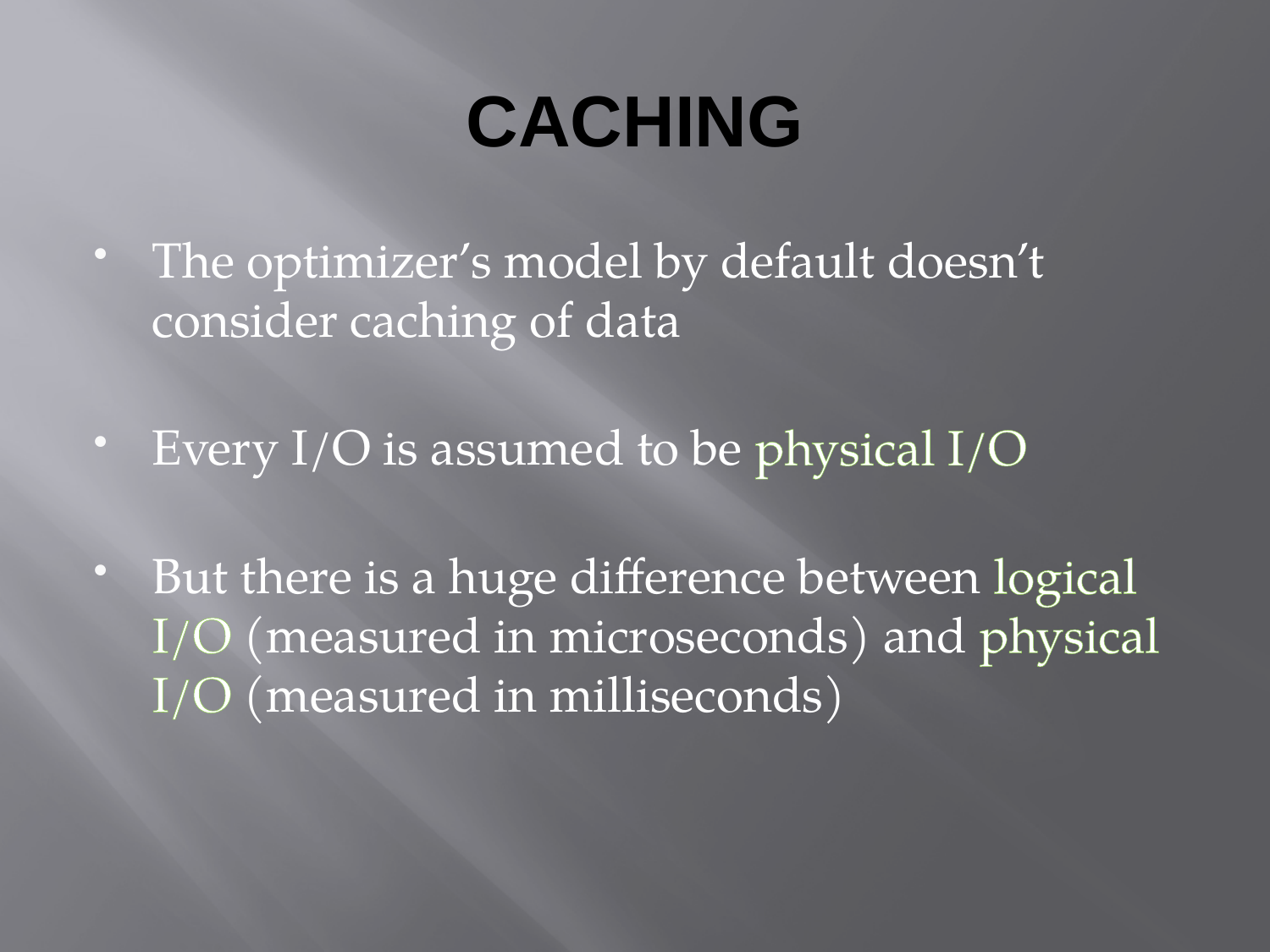

# CACHING
The optimizer’s model by default doesn’t consider caching of data
Every I/O is assumed to be physical I/O
But there is a huge difference between logical I/O (measured in microseconds) and physical I/O (measured in milliseconds)